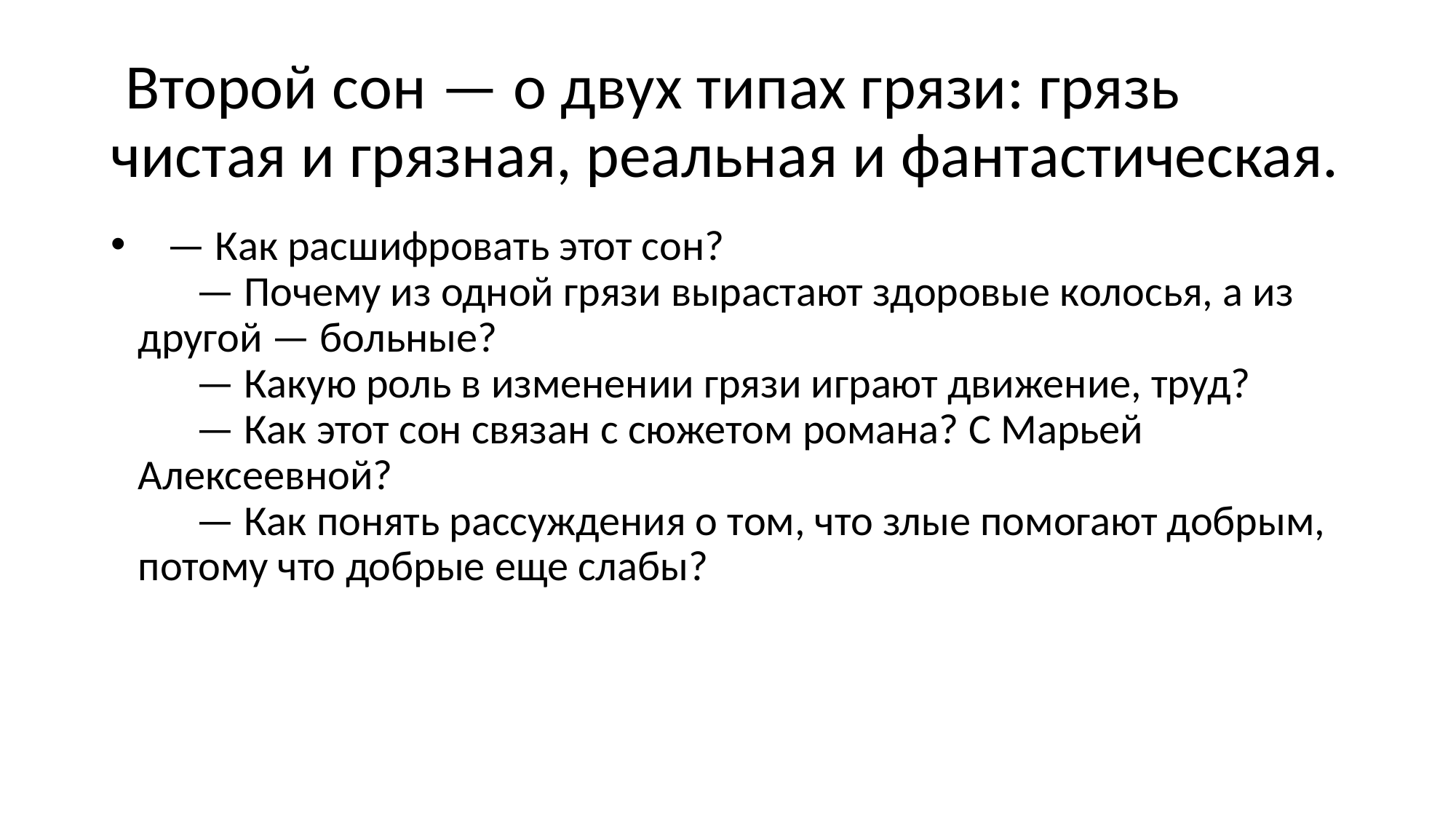

# Второй сон — о двух типах грязи: грязь чистая и грязная, реальная и фантастическая.
   — Как расшифровать этот сон?
      — Почему из одной грязи вырастают здоровые колосья, а из другой — больные?
      — Какую роль в изменении грязи играют движение, труд?
      — Как этот сон связан с сюжетом романа? С Марьей Алексеевной?
      — Как понять рассуждения о том, что злые помогают добрым, потому что добрые еще слабы?